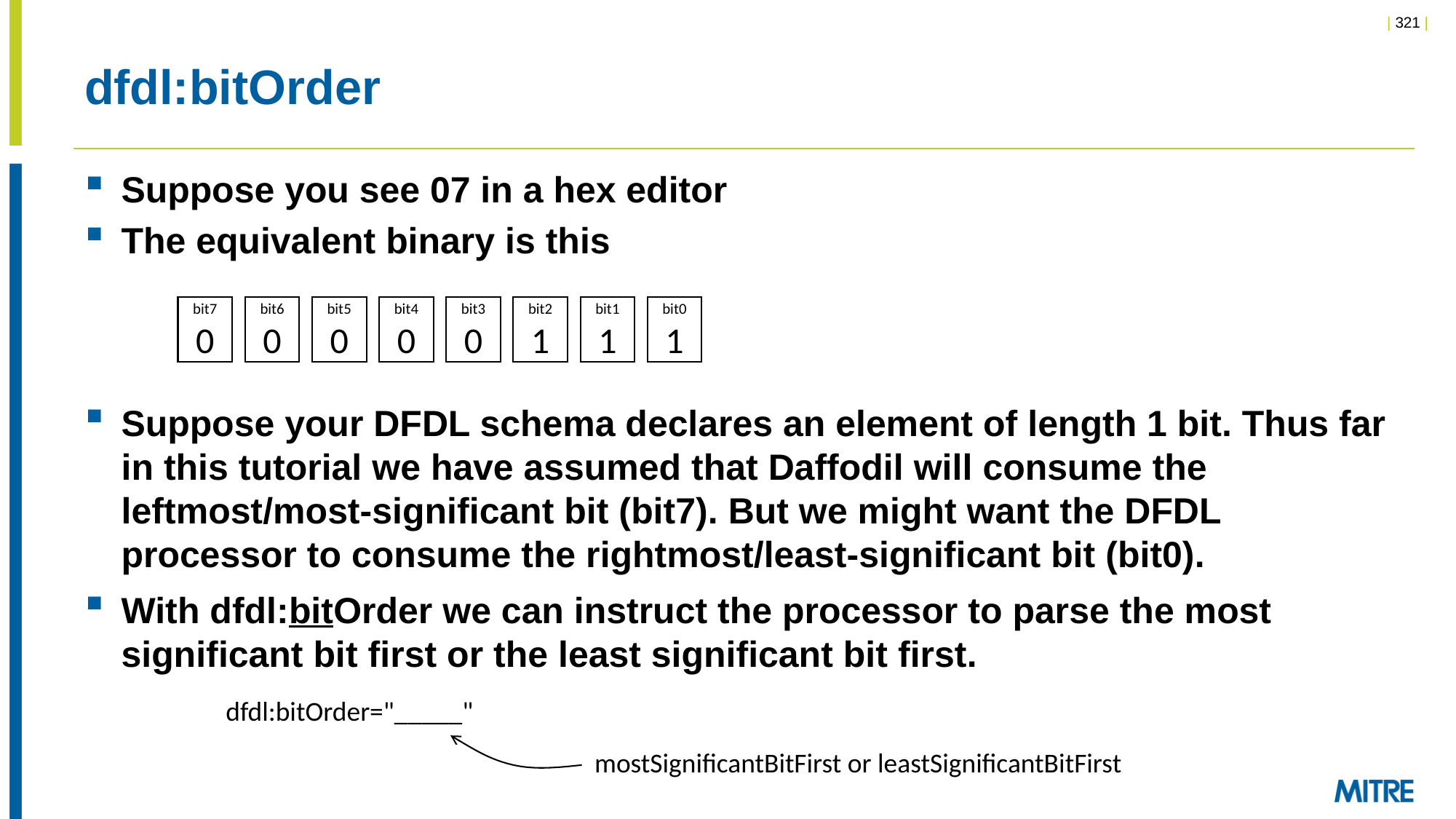

# dfdl:bitOrder
Suppose you see 07 in a hex editor
The equivalent binary is this
bit7
0
bit6
0
bit5
0
bit4
0
bit3
0
bit2
1
bit1
1
bit0
1
Suppose your DFDL schema declares an element of length 1 bit. Thus far in this tutorial we have assumed that Daffodil will consume the leftmost/most-significant bit (bit7). But we might want the DFDL processor to consume the rightmost/least-significant bit (bit0).
With dfdl:bitOrder we can instruct the processor to parse the most significant bit first or the least significant bit first.
dfdl:bitOrder="_____"

mostSignificantBitFirst or leastSignificantBitFirst